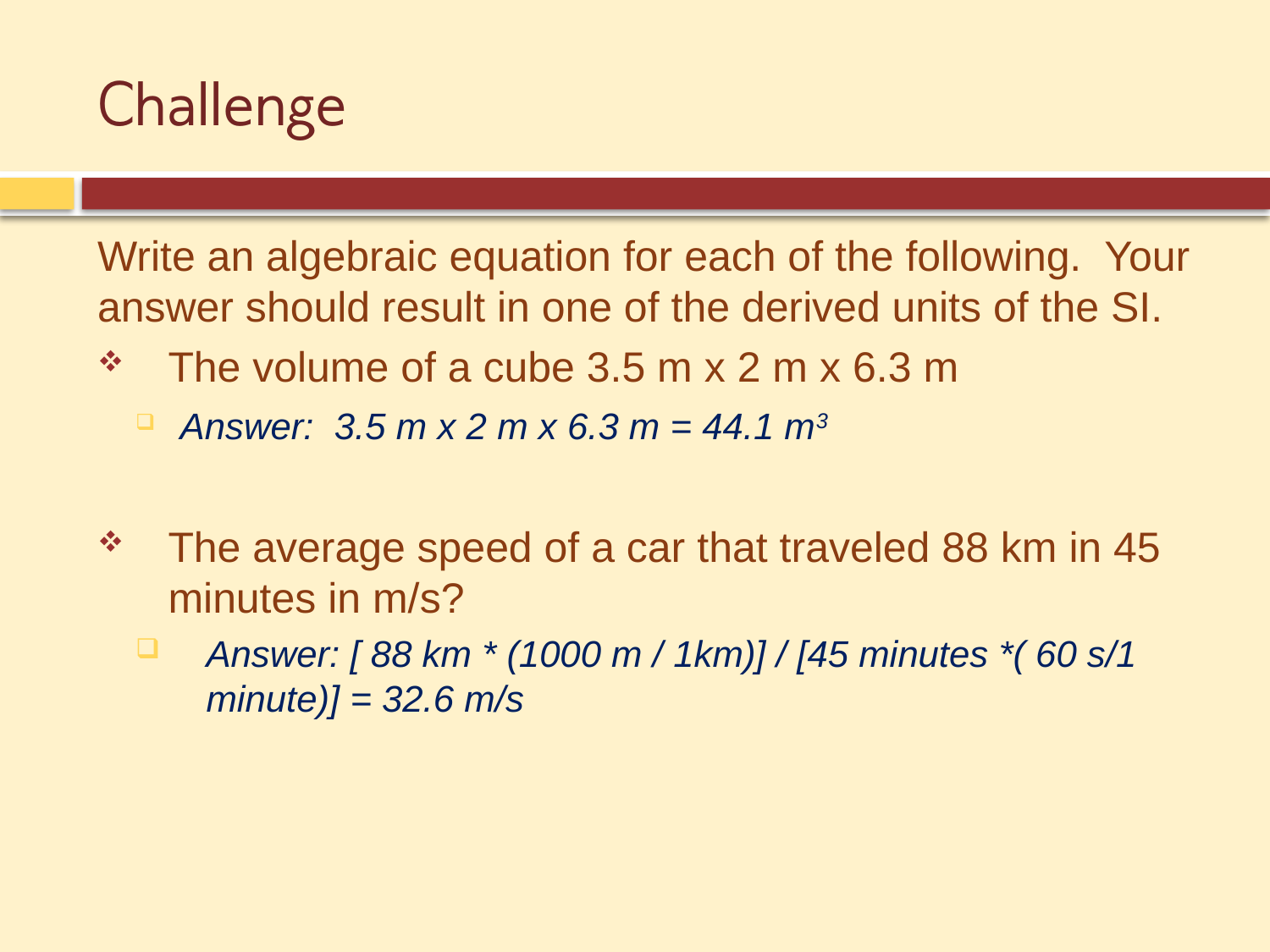

# Challenge
Write an algebraic equation for each of the following.  Your answer should result in one of the derived units of the SI.
The volume of a cube 3.5 m x 2 m x 6.3 m
Answer:  3.5 m x 2 m x 6.3 m = 44.1 m3

The average speed of a car that traveled 88 km in 45 minutes in m/s?
Answer: [ 88 km * (1000 m / 1km)] / [45 minutes *( 60 s/1 minute)] = 32.6 m/s